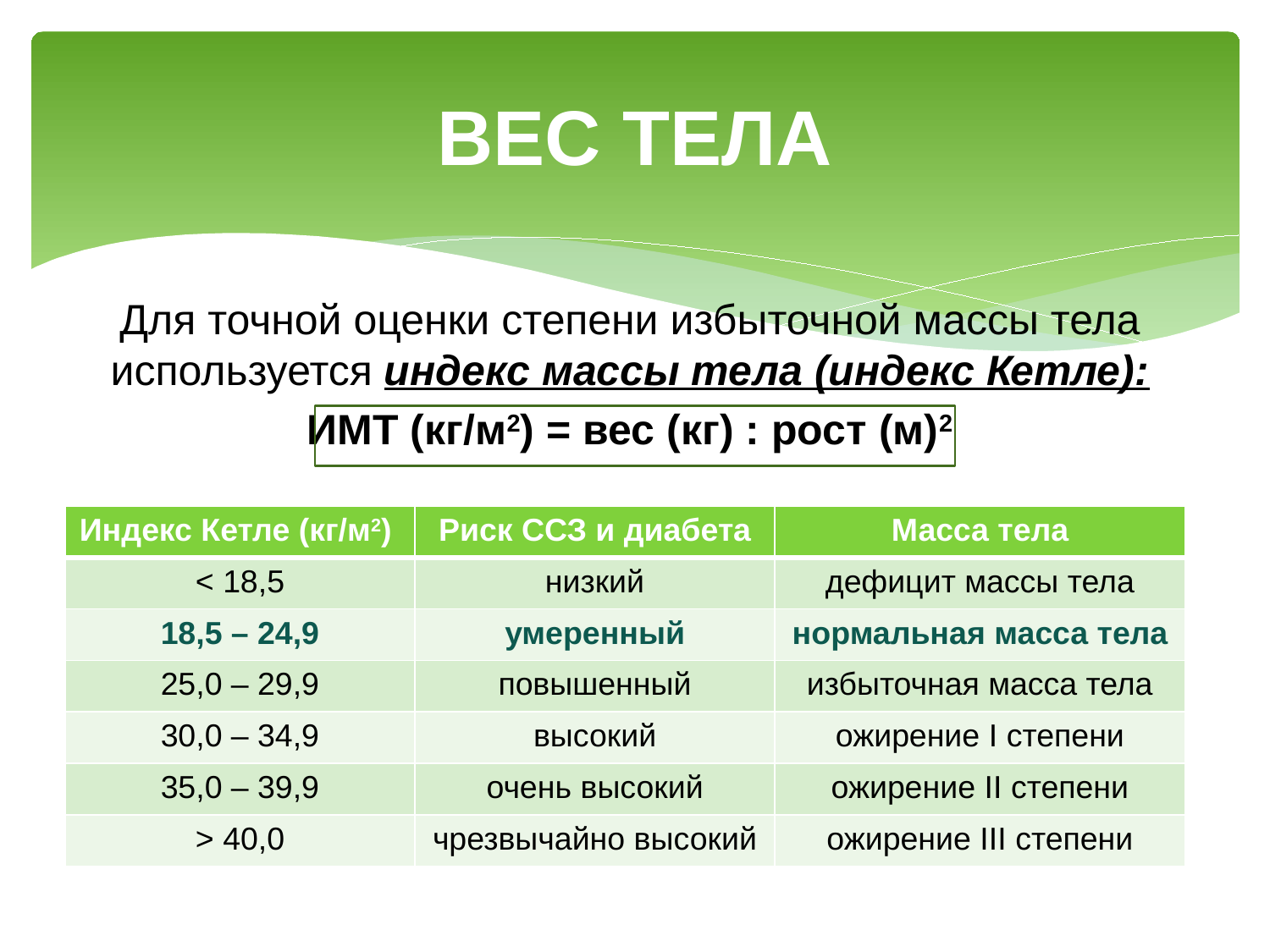

# ВЕС ТЕЛА
Для точной оценки степени избыточной массы тела используется индекс массы тела (индекс Кетле):
ИМТ (кг/м2) = вес (кг) : рост (м)2

| Индекс Кетле (кг/м2) | Риск ССЗ и диабета | Масса тела |
| --- | --- | --- |
| < 18,5 | низкий | дефицит массы тела |
| 18,5 – 24,9 | умеренный | нормальная масса тела |
| 25,0 – 29,9 | повышенный | избыточная масса тела |
| 30,0 – 34,9 | высокий | ожирение I степени |
| 35,0 – 39,9 | очень высокий | ожирение II степени |
| > 40,0 | чрезвычайно высокий | ожирение III степени |